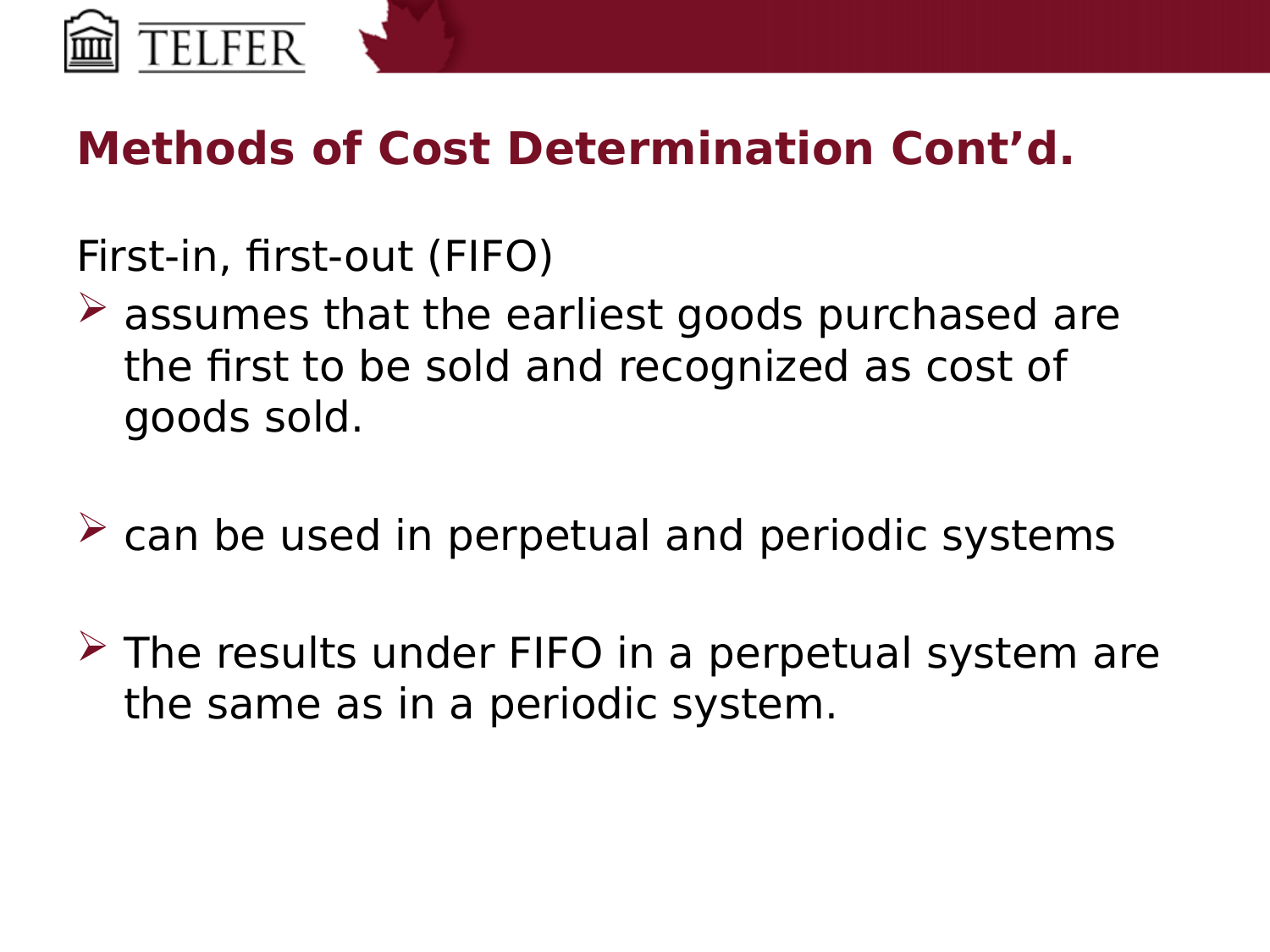

# Methods of Cost Determination Cont’d.
First-in, first-out (FIFO)
assumes that the earliest goods purchased are the first to be sold and recognized as cost of goods sold.

can be used in perpetual and periodic systems

The results under FIFO in a perpetual system are the same as in a periodic system.